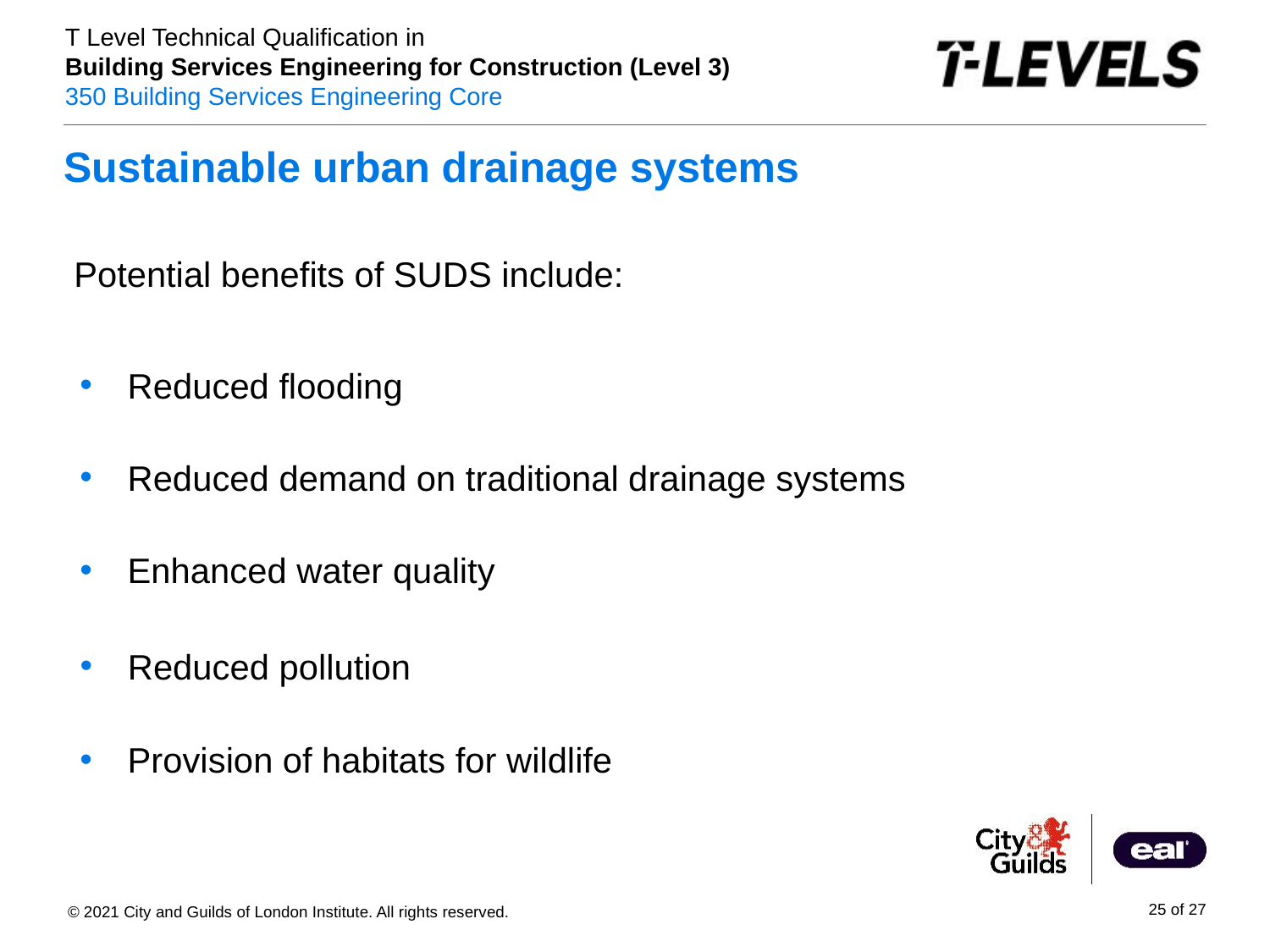

# Sustainable urban drainage systems
Potential benefits of SUDS include:
Reduced flooding
Reduced demand on traditional drainage systems
Enhanced water quality
Reduced pollution

Provision of habitats for wildlife